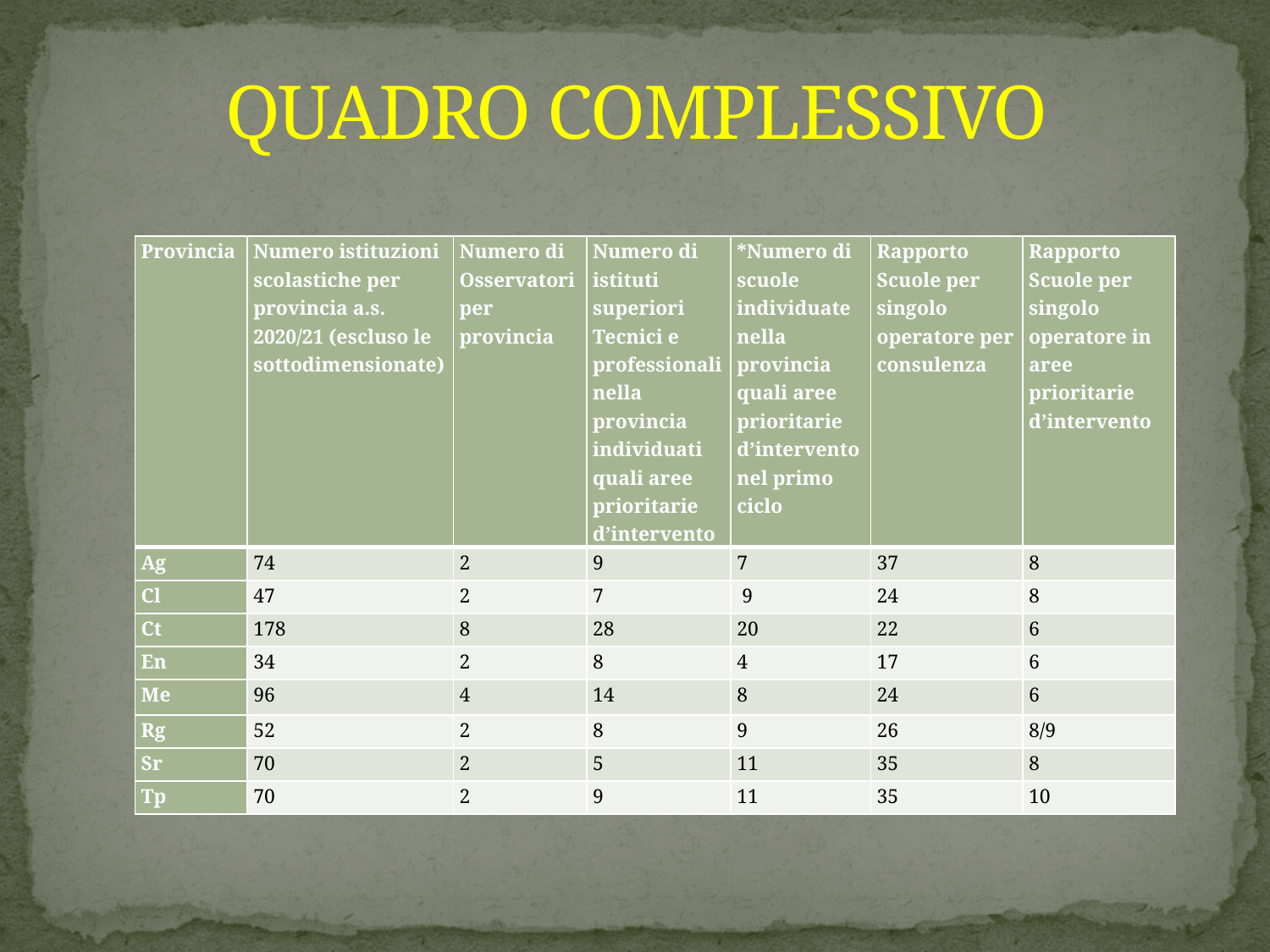

# QUADRO COMPLESSIVO
| Provincia | Numero istituzioni scolastiche per provincia a.s. 2020/21 (escluso le sottodimensionate) | Numero di Osservatori per provincia | Numero di istituti superiori Tecnici e professionali nella provincia individuati quali aree prioritarie d’intervento | \*Numero di scuole individuate nella provincia quali aree prioritarie d’intervento nel primo ciclo | Rapporto Scuole per singolo operatore per consulenza | Rapporto Scuole per singolo operatore in aree prioritarie d’intervento |
| --- | --- | --- | --- | --- | --- | --- |
| Ag | 74 | 2 | 9 | 7 | 37 | 8 |
| Cl | 47 | 2 | 7 | 9 | 24 | 8 |
| Ct | 178 | 8 | 28 | 20 | 22 | 6 |
| En | 34 | 2 | 8 | 4 | 17 | 6 |
| Me | 96 | 4 | 14 | 8 | 24 | 6 |
| Rg | 52 | 2 | 8 | 9 | 26 | 8/9 |
| Sr | 70 | 2 | 5 | 11 | 35 | 8 |
| Tp | 70 | 2 | 9 | 11 | 35 | 10 |